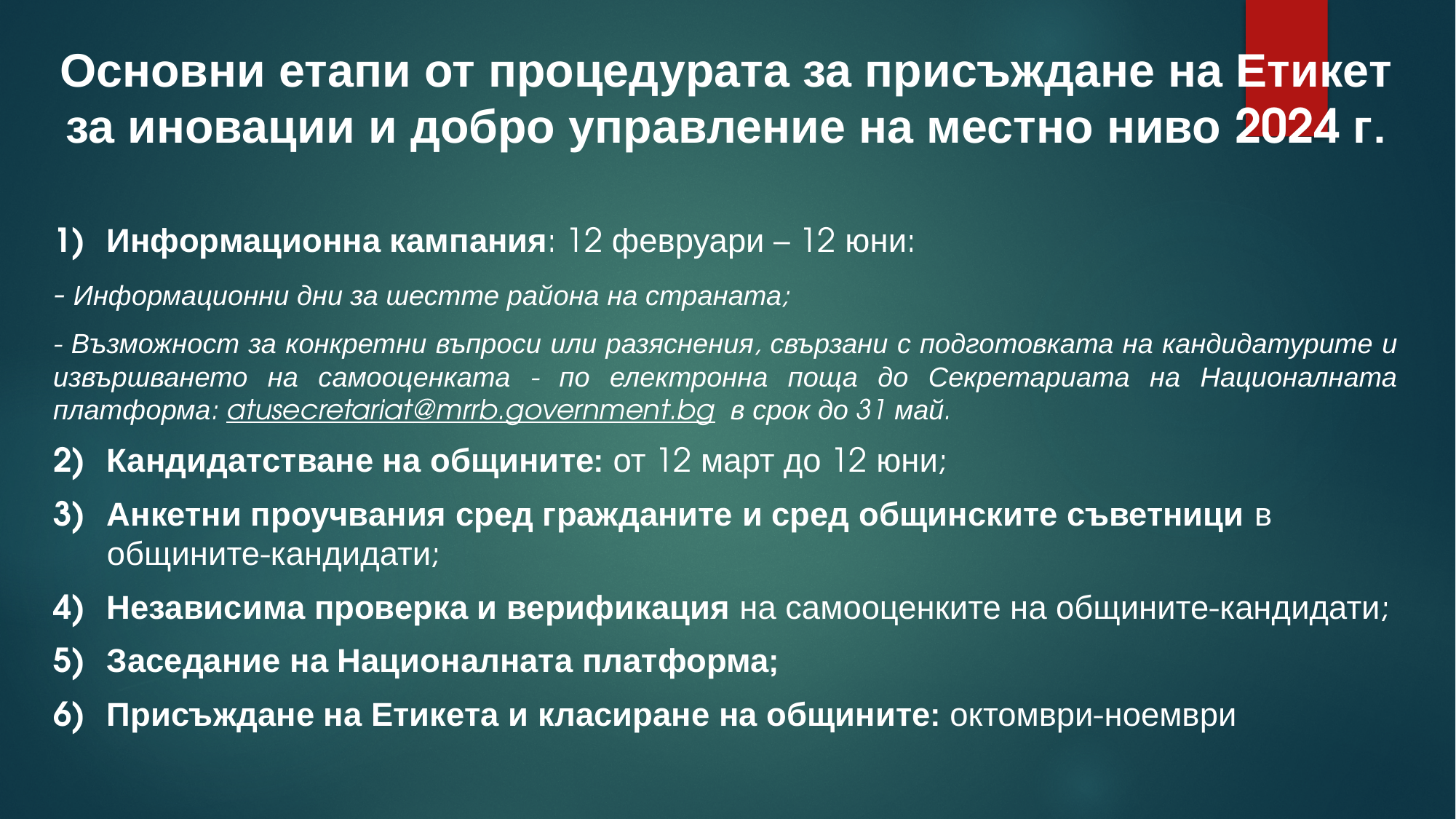

# Основни етапи от процедурата за присъждане на Етикет за иновации и добро управление на местно ниво 2024 г.

Информационна кампания: 12 февруари – 12 юни:
- Информационни дни за шестте района на страната;
- Възможност за конкретни въпроси или разяснения, свързани с подготовката на кандидатурите и извършването на самооценката - по електронна поща до Секретариата на Националната платформа: atusecretariat@mrrb.government.bg  в срок до 31 май.
Кандидатстване на общините: от 12 март до 12 юни;
Анкетни проучвания сред гражданите и сред общинските съветници в общините-кандидати;
Независима проверка и верификация на самооценките на общините-кандидати;
Заседание на Националната платформа;
Присъждане на Етикета и класиране на общините: октомври-ноември